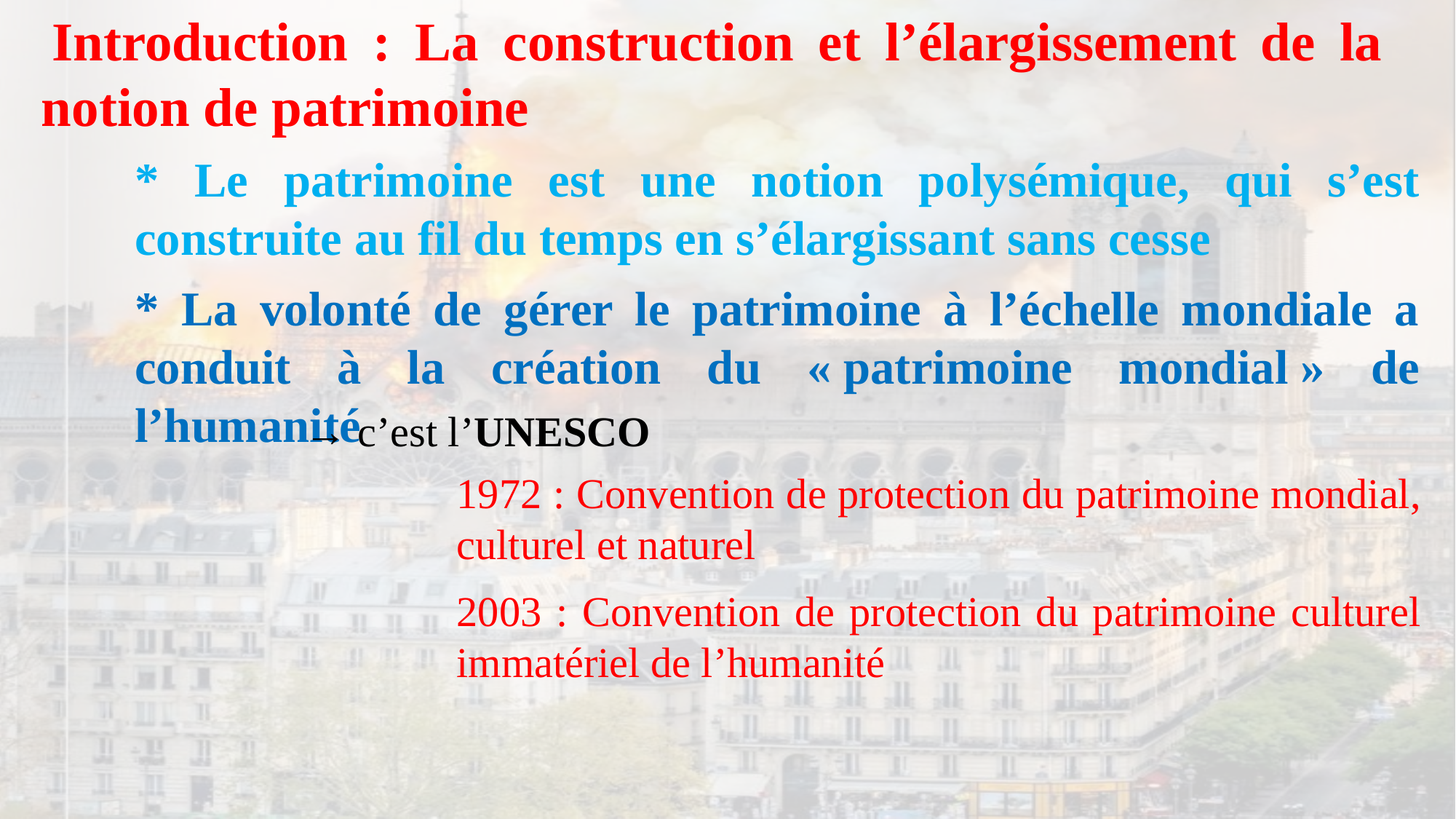

Introduction : La construction et l’élargissement de la notion de patrimoine
* Le patrimoine est une notion polysémique, qui s’est construite au fil du temps en s’élargissant sans cesse
* La volonté de gérer le patrimoine à l’échelle mondiale a conduit à la création du « patrimoine mondial » de l’humanité
→ c’est l’UNESCO
1972 : Convention de protection du patrimoine mondial, culturel et naturel
2003 : Convention de protection du patrimoine culturel immatériel de l’humanité